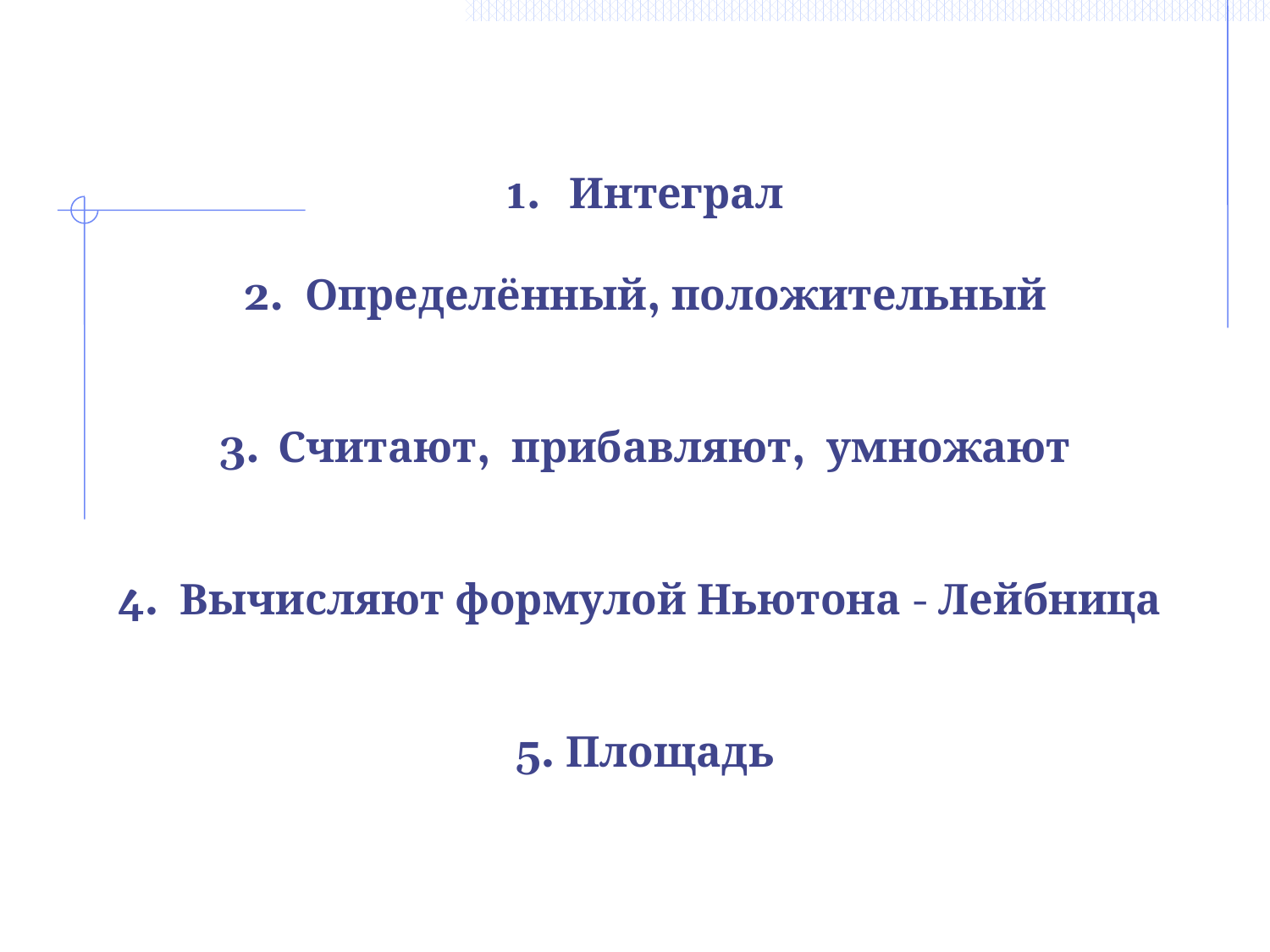

Интеграл

2.  Определённый, положительный

 Считают,  прибавляют,  умножают

4.  Вычисляют формулой Ньютона - Лейбница

5. Площадь